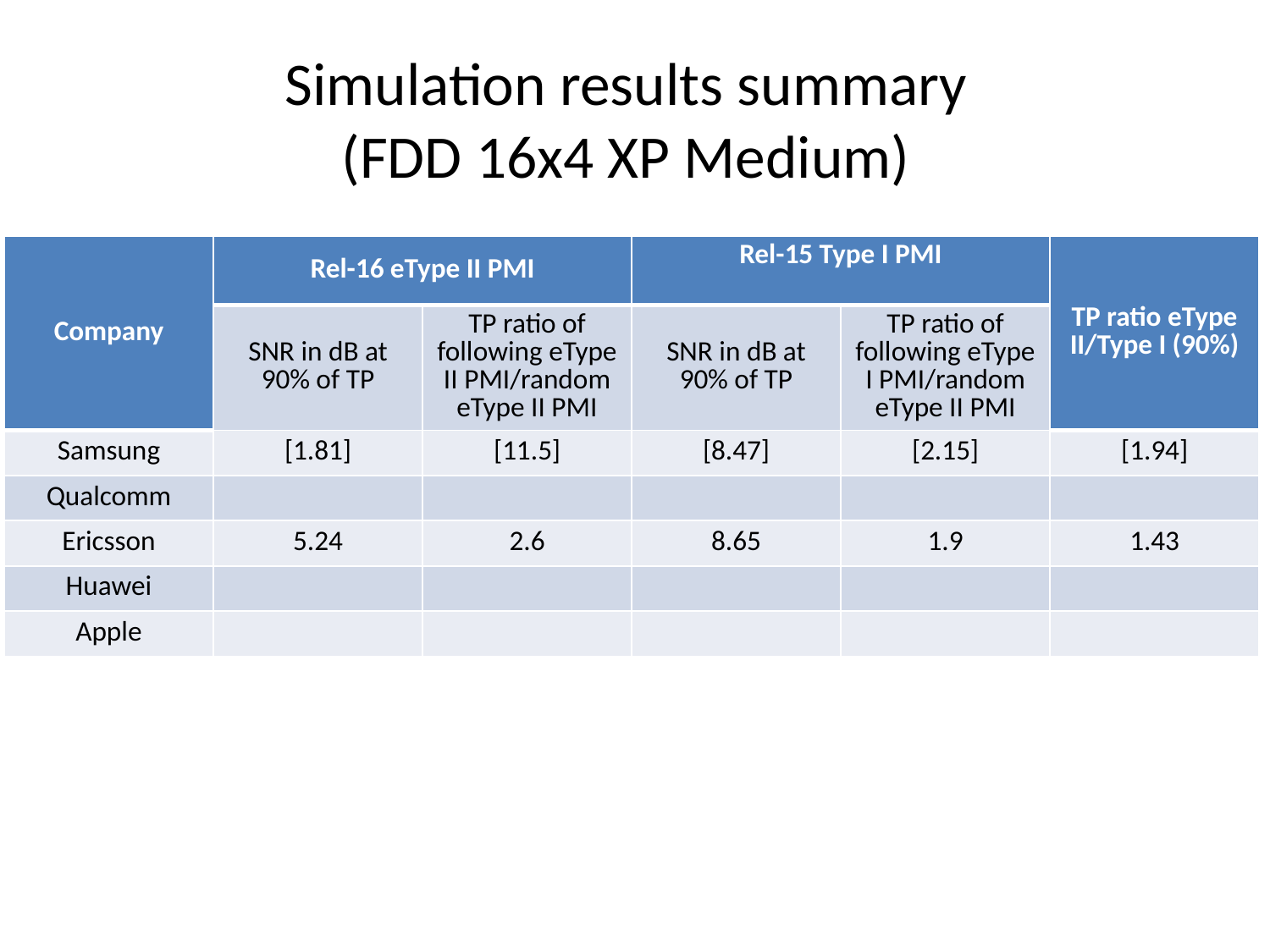

# Simulation results summary (FDD 16x4 XP Medium)
| Company | Rel-16 eType II PMI |  | Rel-15 Type I PMI |  | TP ratio eType II/Type I (90%) |
| --- | --- | --- | --- | --- | --- |
|  | SNR in dB at 90% of TP | TP ratio of following eType II PMI/random eType II PMI | SNR in dB at 90% of TP | TP ratio of following eType I PMI/random eType II PMI |  |
| Samsung | [1.81] | [11.5] | [8.47] | [2.15] | [1.94] |
| Qualcomm |  |  |  |  |  |
| Ericsson | 5.24 | 2.6 | 8.65 | 1.9 | 1.43 |
| Huawei |  |  |  |  |  |
| Apple |  |  |  |  |  |